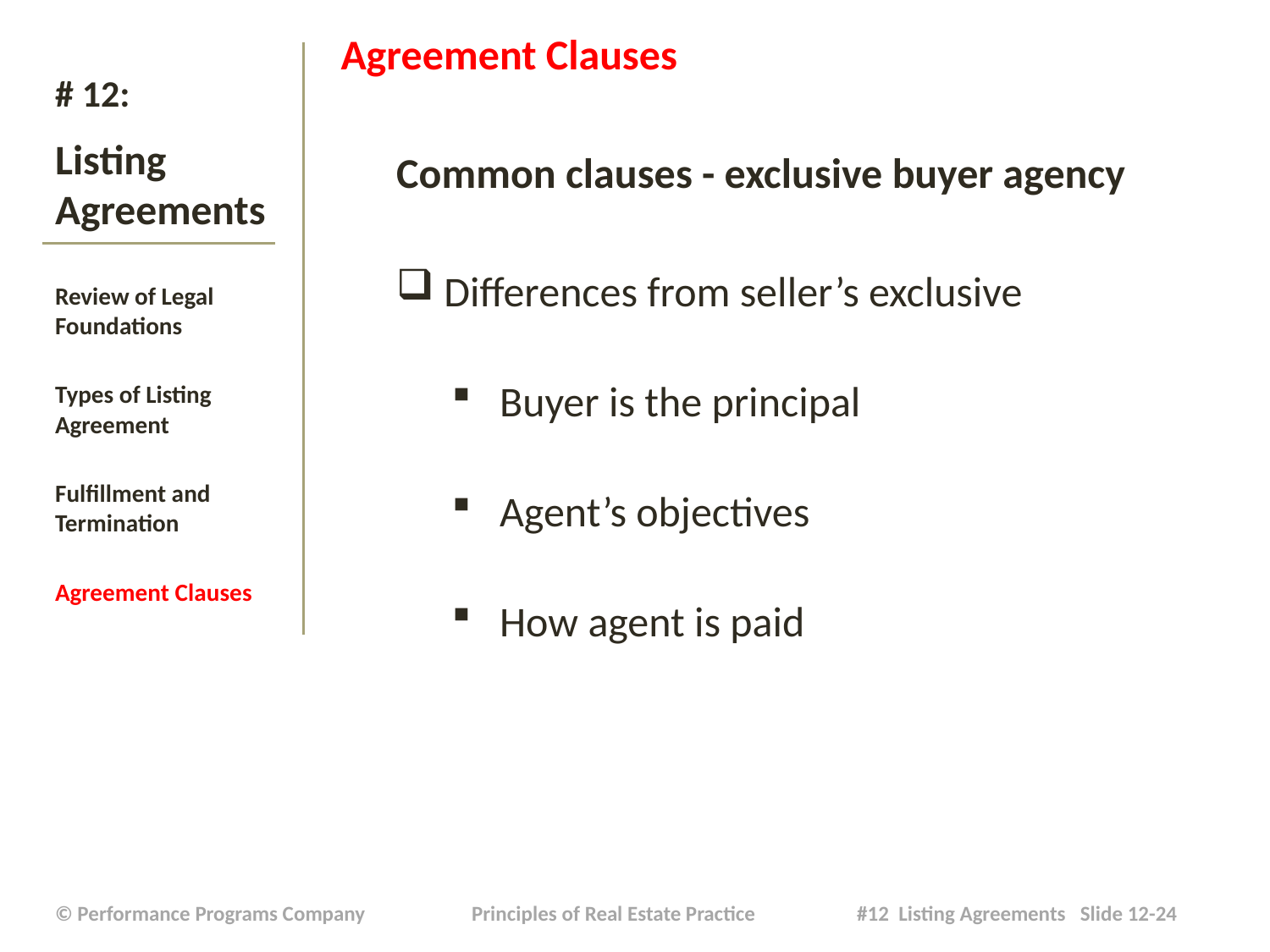

Agreement Clauses

Common clauses - exclusive buyer agency

Differences from seller’s exclusive
Buyer is the principal
Agent’s objectives
How agent is paid

# # 12: Listing Agreements

Review of Legal Foundations

Types of Listing Agreement

Fulfillment and Termination

Agreement Clauses

| © Performance Programs Company Principles of Real Estate Practice #12 Listing Agreements Slide 12-24 |
| --- |